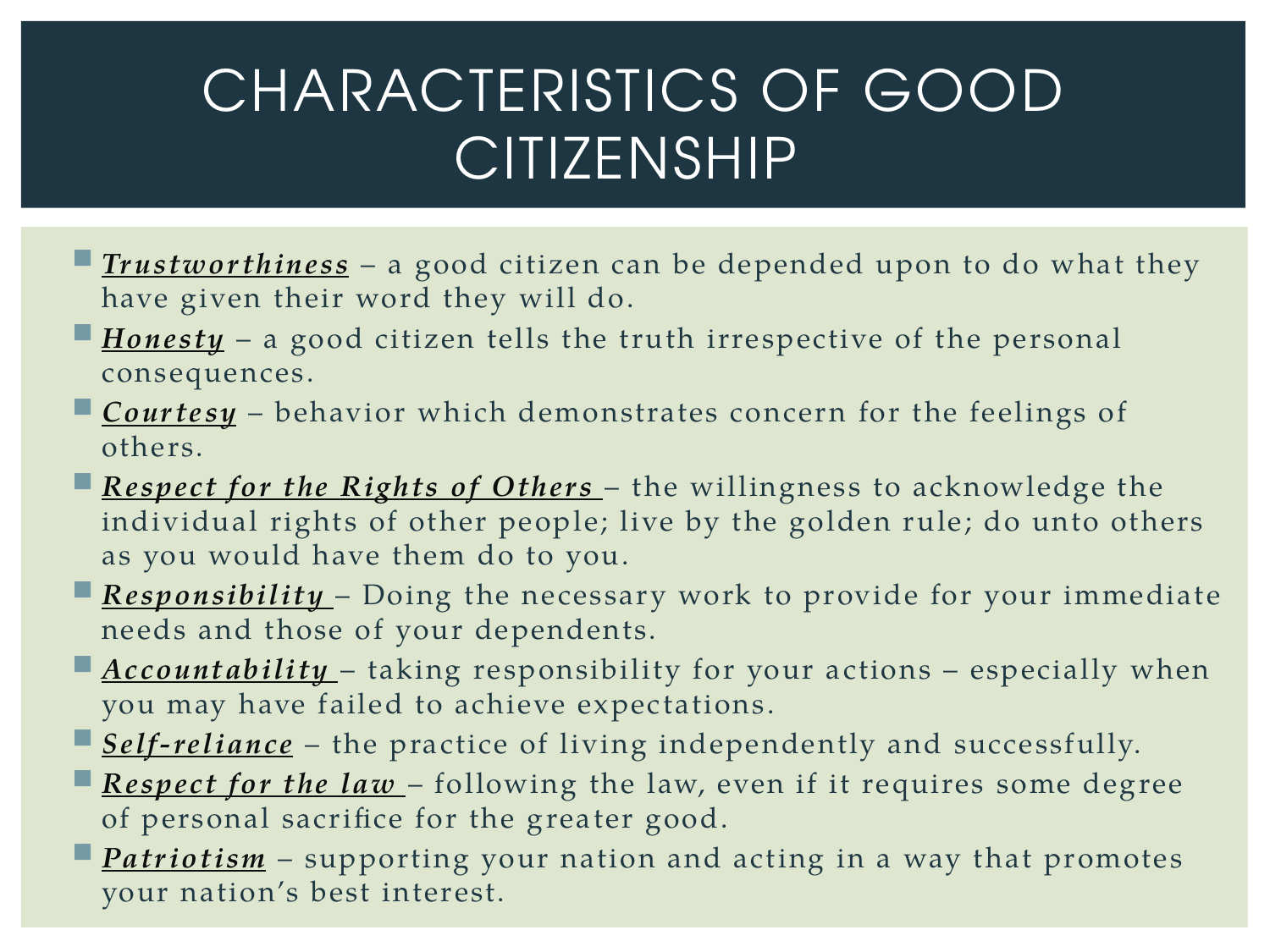

# Characteristics of good citizenship
Trustworthiness – a good citizen can be depended upon to do what they have given their word they will do.
Honesty – a good citizen tells the truth irrespective of the personal consequences.
Courtesy – behavior which demonstrates concern for the feelings of others.
Respect for the Rights of Others – the willingness to acknowledge the individual rights of other people; live by the golden rule; do unto others as you would have them do to you.
Responsibility – Doing the necessary work to provide for your immediate needs and those of your dependents.
Accountability – taking responsibility for your actions – especially when you may have failed to achieve expectations.
Self-reliance – the practice of living independently and successfully.
Respect for the law – following the law, even if it requires some degree of personal sacrifice for the greater good.
Patriotism – supporting your nation and acting in a way that promotes your nation’s best interest.